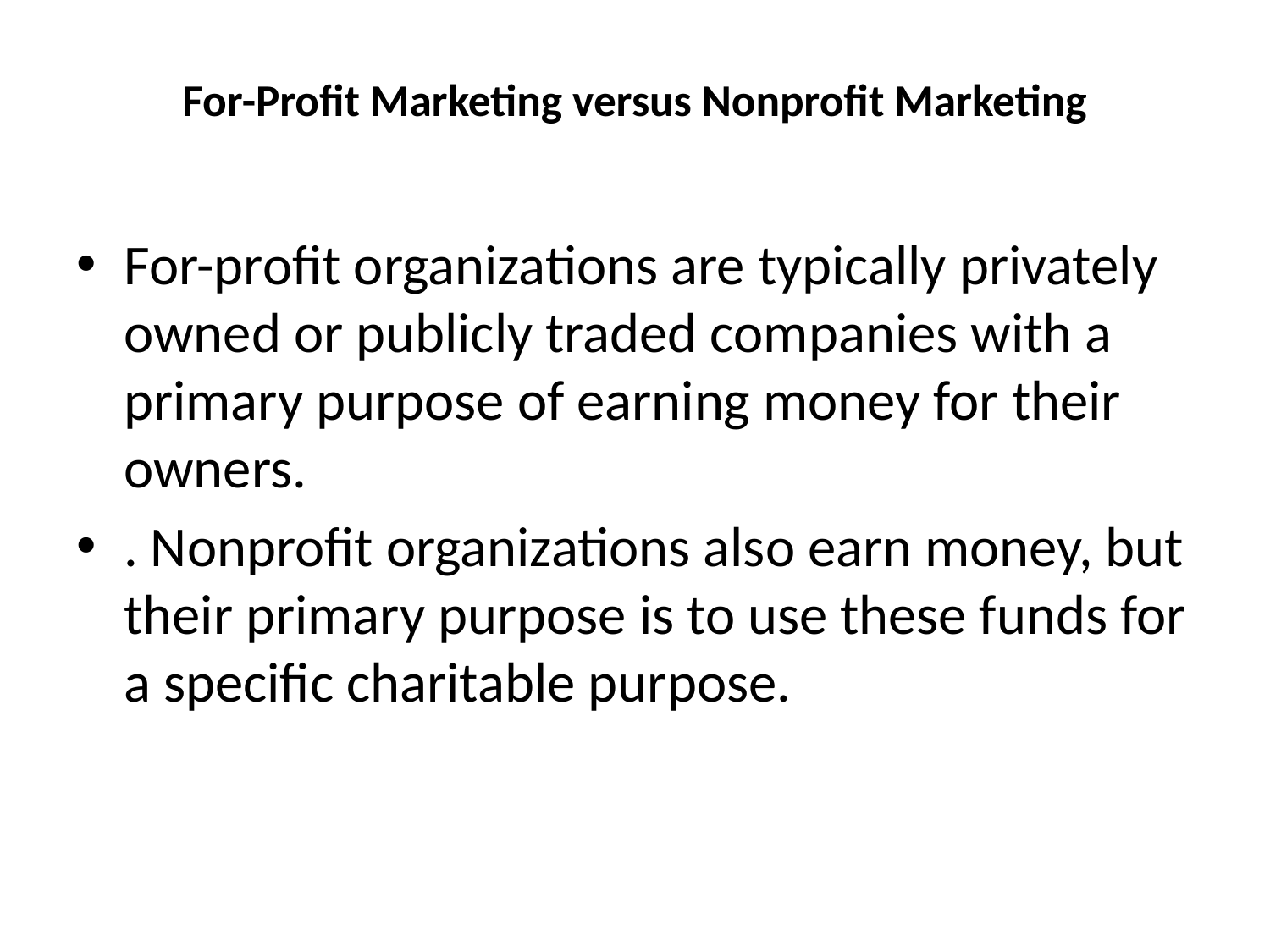

# For-Profit Marketing versus Nonprofit Marketing
For-profit organizations are typically privately owned or publicly traded companies with a primary purpose of earning money for their owners.
. Nonprofit organizations also earn money, but their primary purpose is to use these funds for a specific charitable purpose.